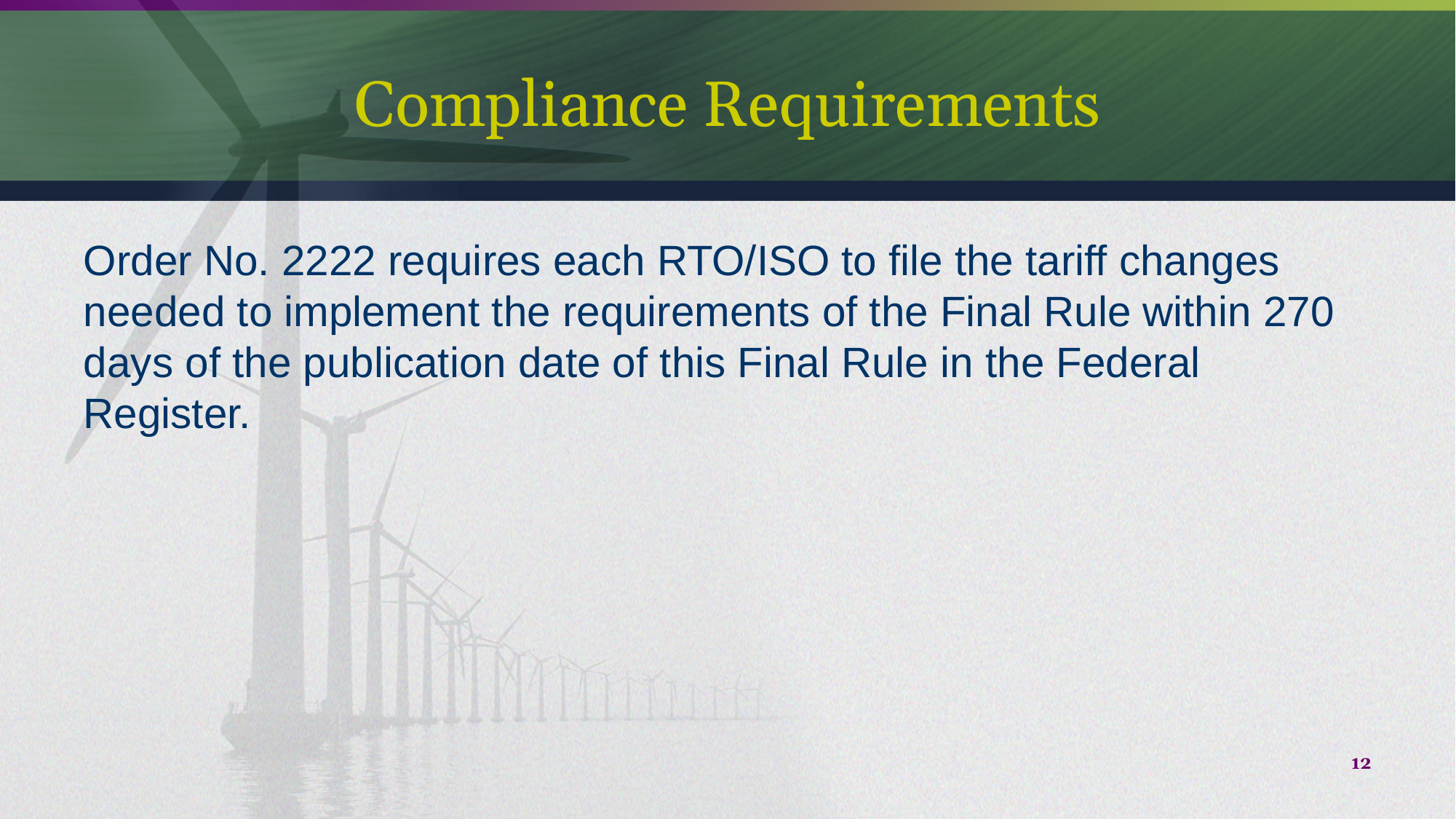

# Compliance Requirements
Order No. 2222 requires each RTO/ISO to file the tariff changes needed to implement the requirements of the Final Rule within 270 days of the publication date of this Final Rule in the Federal Register.
12